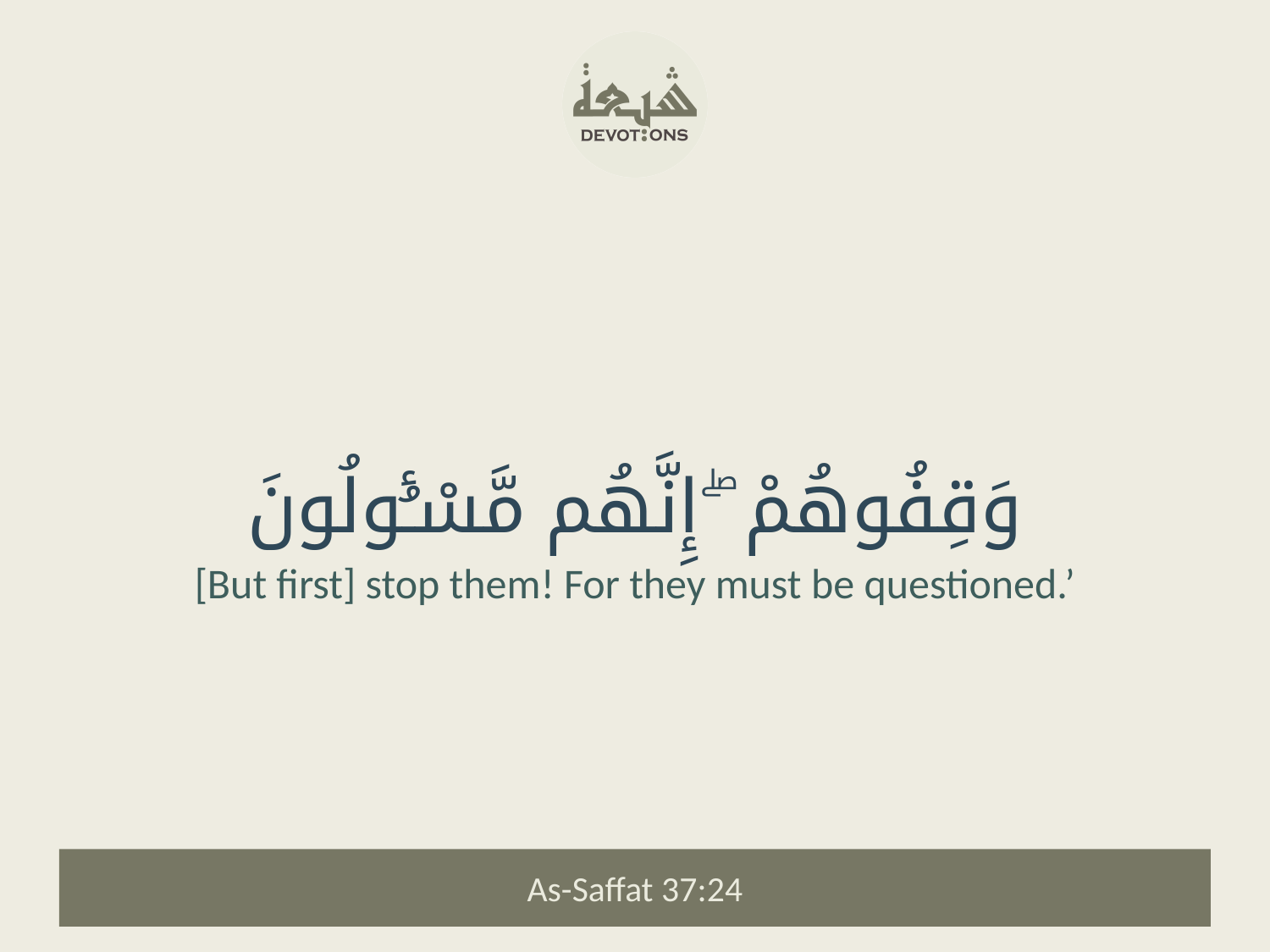

وَقِفُوهُمْ ۖ إِنَّهُم مَّسْـُٔولُونَ
[But first] stop them! For they must be questioned.’
As-Saffat 37:24